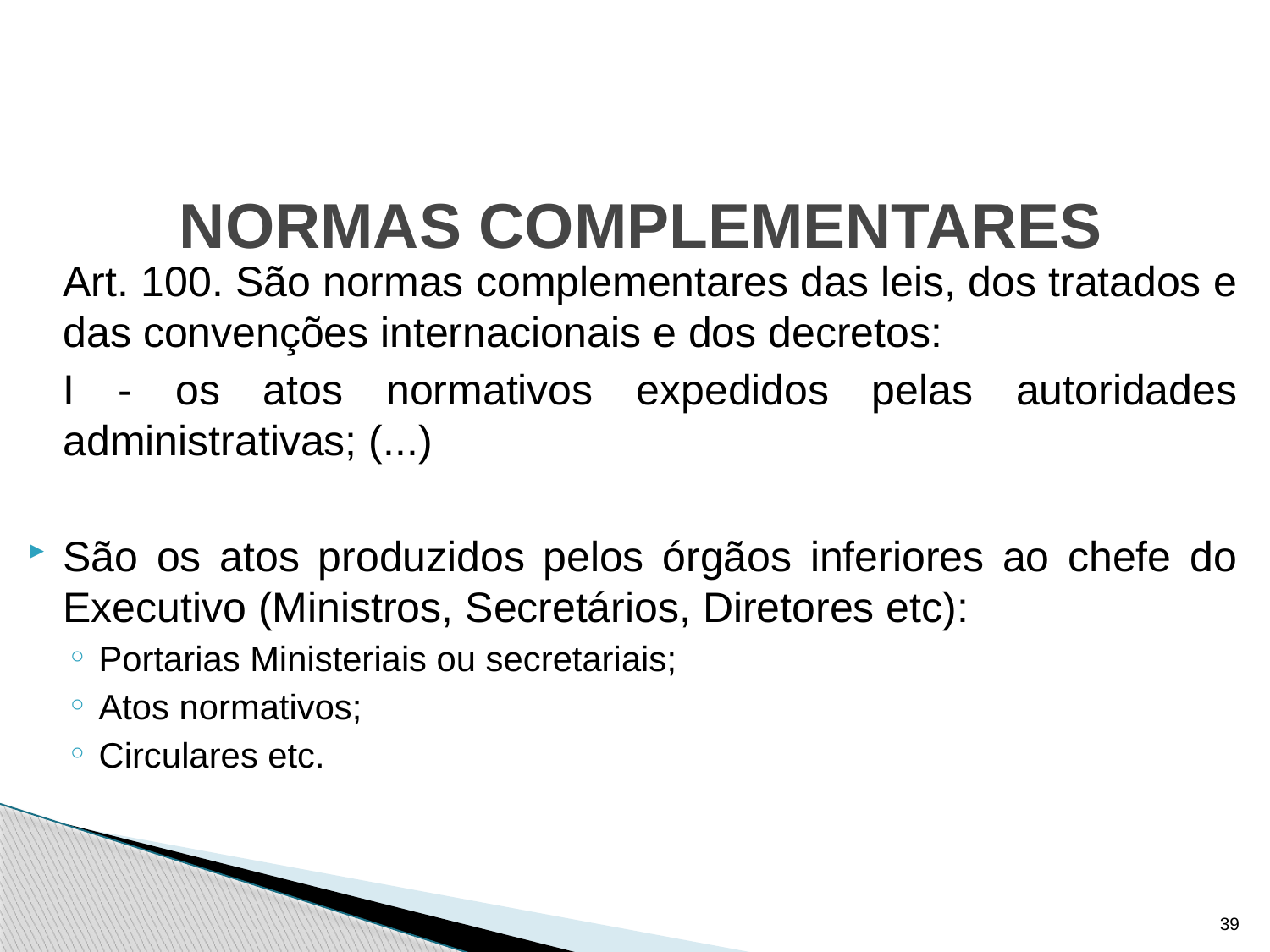

# NORMAS COMPLEMENTARES
	Art. 100. São normas complementares das leis, dos tratados e das convenções internacionais e dos decretos:
 	I - os atos normativos expedidos pelas autoridades administrativas; (...)

São os atos produzidos pelos órgãos inferiores ao chefe do Executivo (Ministros, Secretários, Diretores etc):
Portarias Ministeriais ou secretariais;
Atos normativos;
Circulares etc.

39